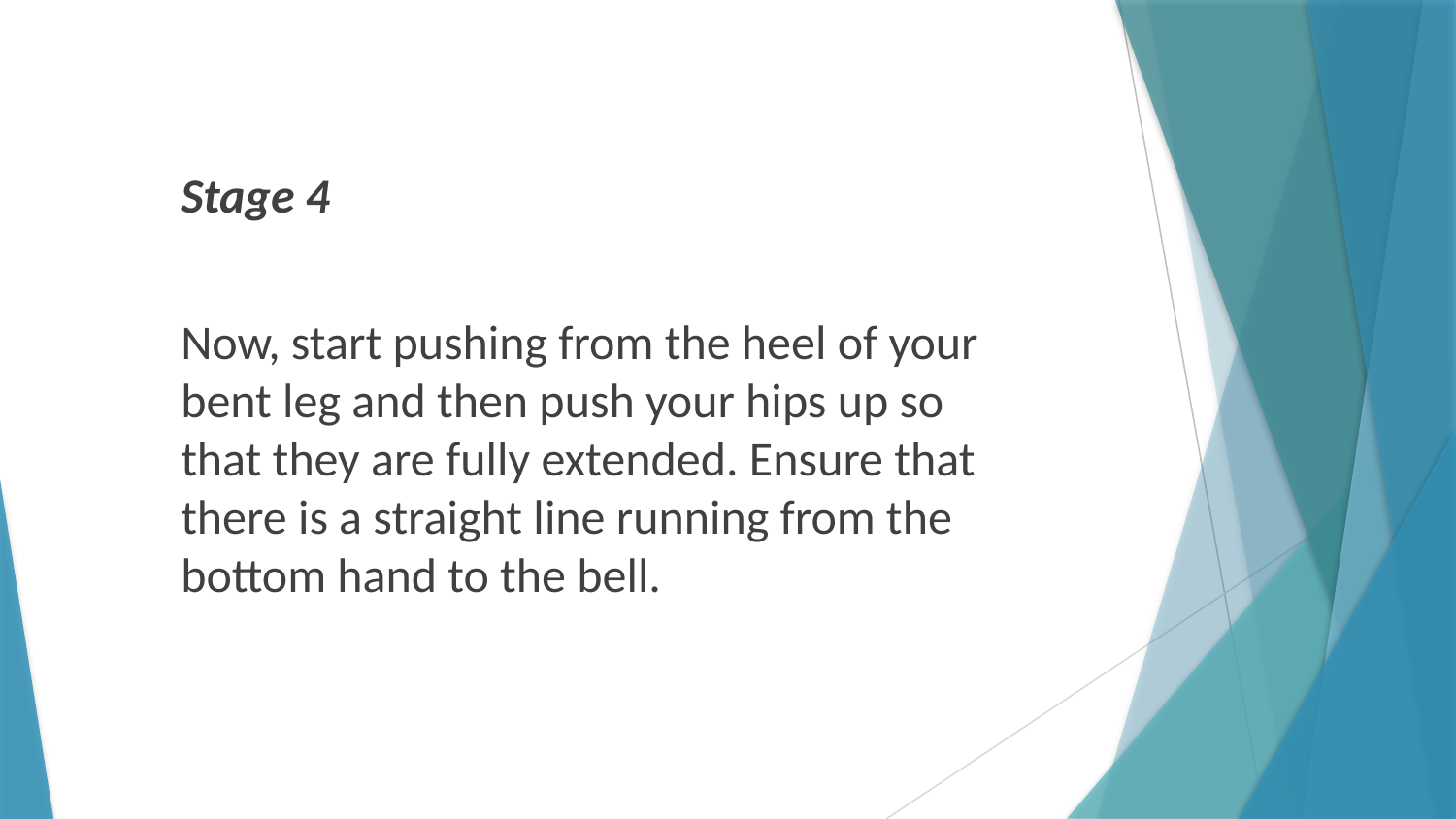

Stage 4

Now, start pushing from the heel of your bent leg and then push your hips up so that they are fully extended. Ensure that there is a straight line running from the bottom hand to the bell.